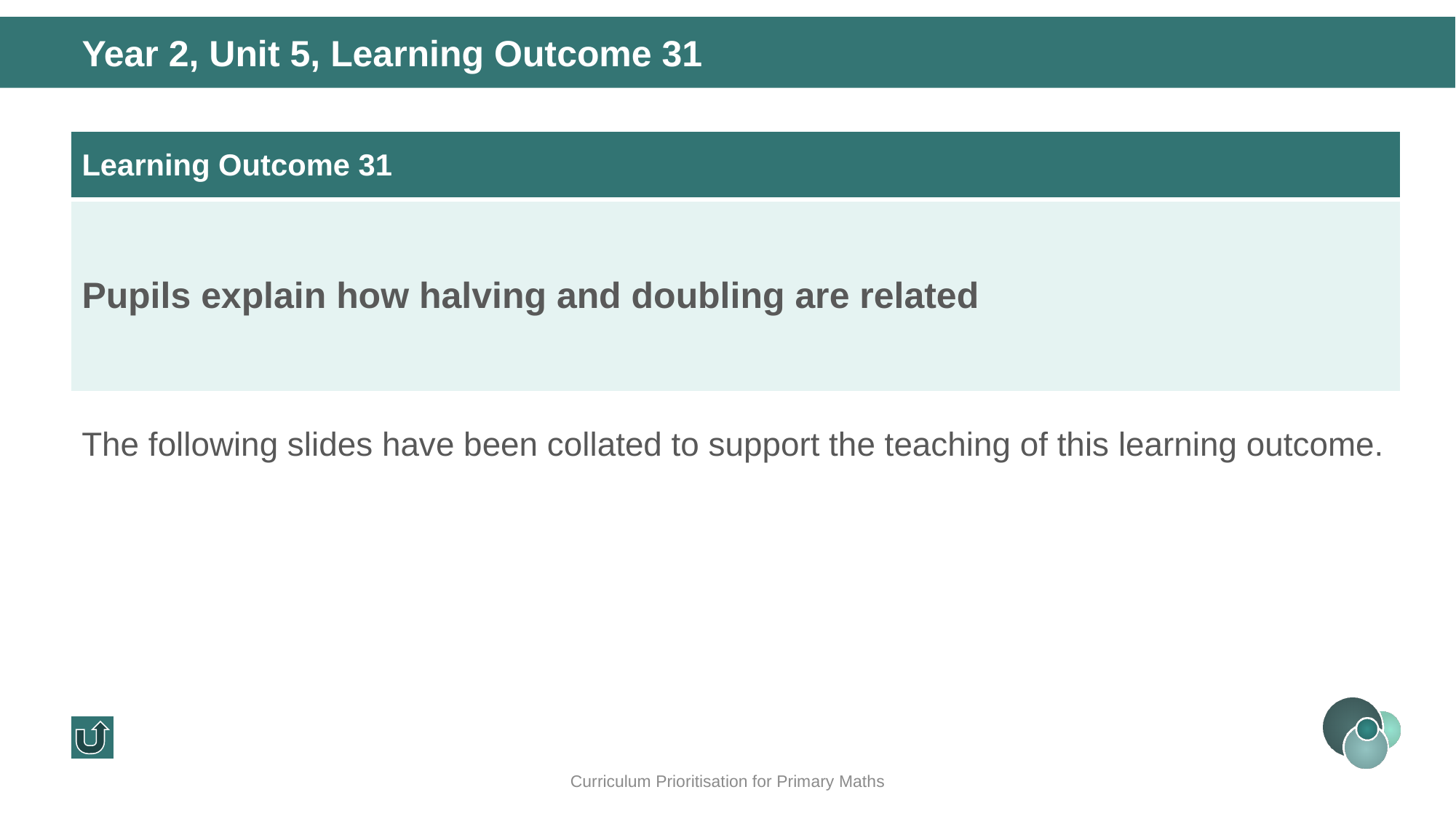

Year 2, Unit 5, Learning Outcome 31
| Learning Outcome 31 |
| --- |
| Pupils explain how halving and doubling are related |
The following slides have been collated to support the teaching of this learning outcome.

Curriculum Prioritisation for Primary Maths